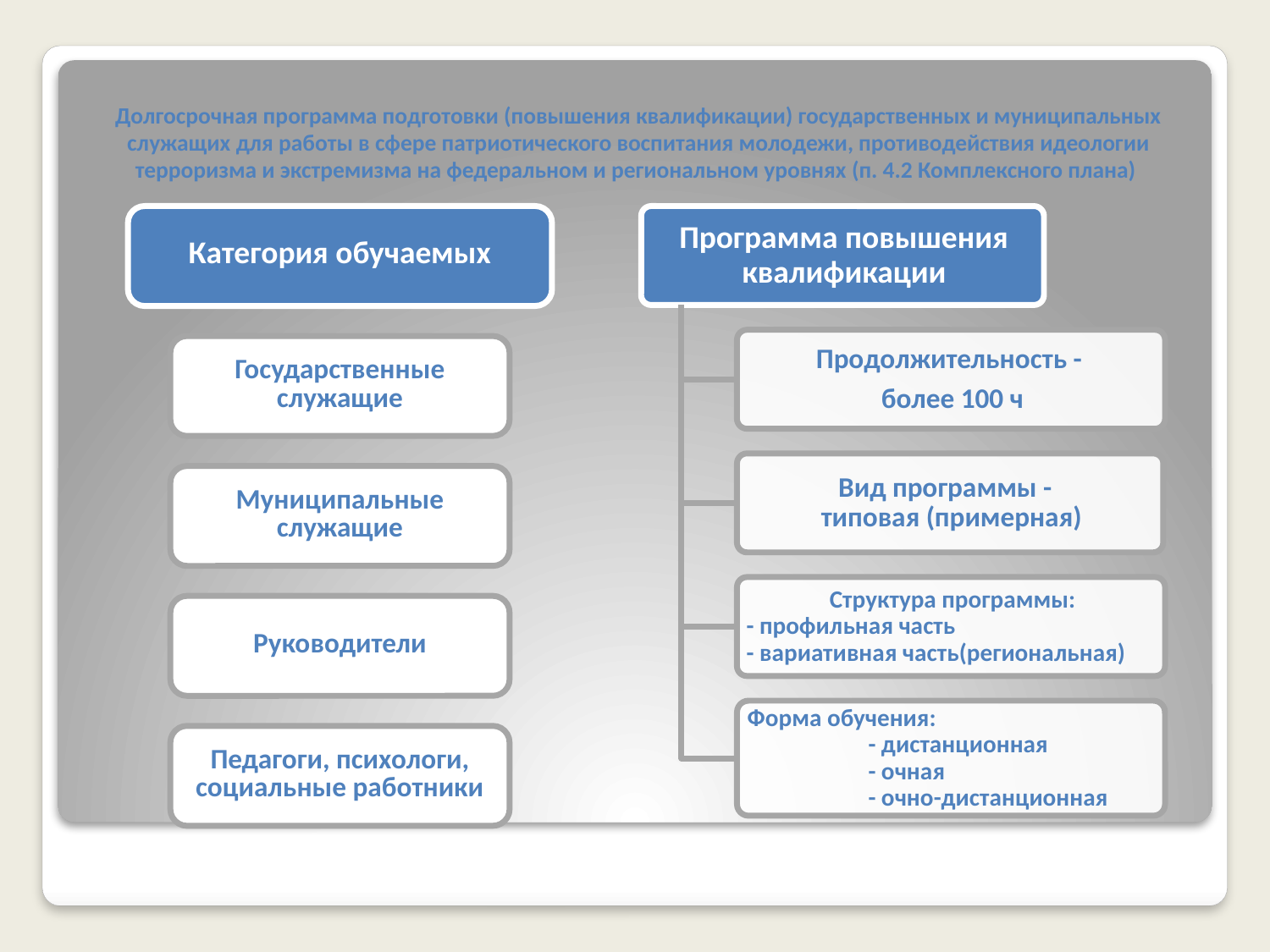

# Долгосрочная программа подготовки (повышения квалификации) государственных и муниципальных служащих для работы в сфере патриотического воспитания молодежи, противодействия идеологии терроризма и экстремизма на федеральном и региональном уровнях (п. 4.2 Комплексного плана)
Категория обучаемых
Руководители
Педагоги, психологи, социальные работники
Государственные служащие
Муниципальные служащие
Программа повышения квалификации
Продолжительность -
более 100 ч
Вид программы -
типовая (примерная)
Структура программы:
- профильная часть
- вариативная часть(региональная)
Форма обучения:
                      - дистанционная
                      - очная
                      - очно-дистанционная